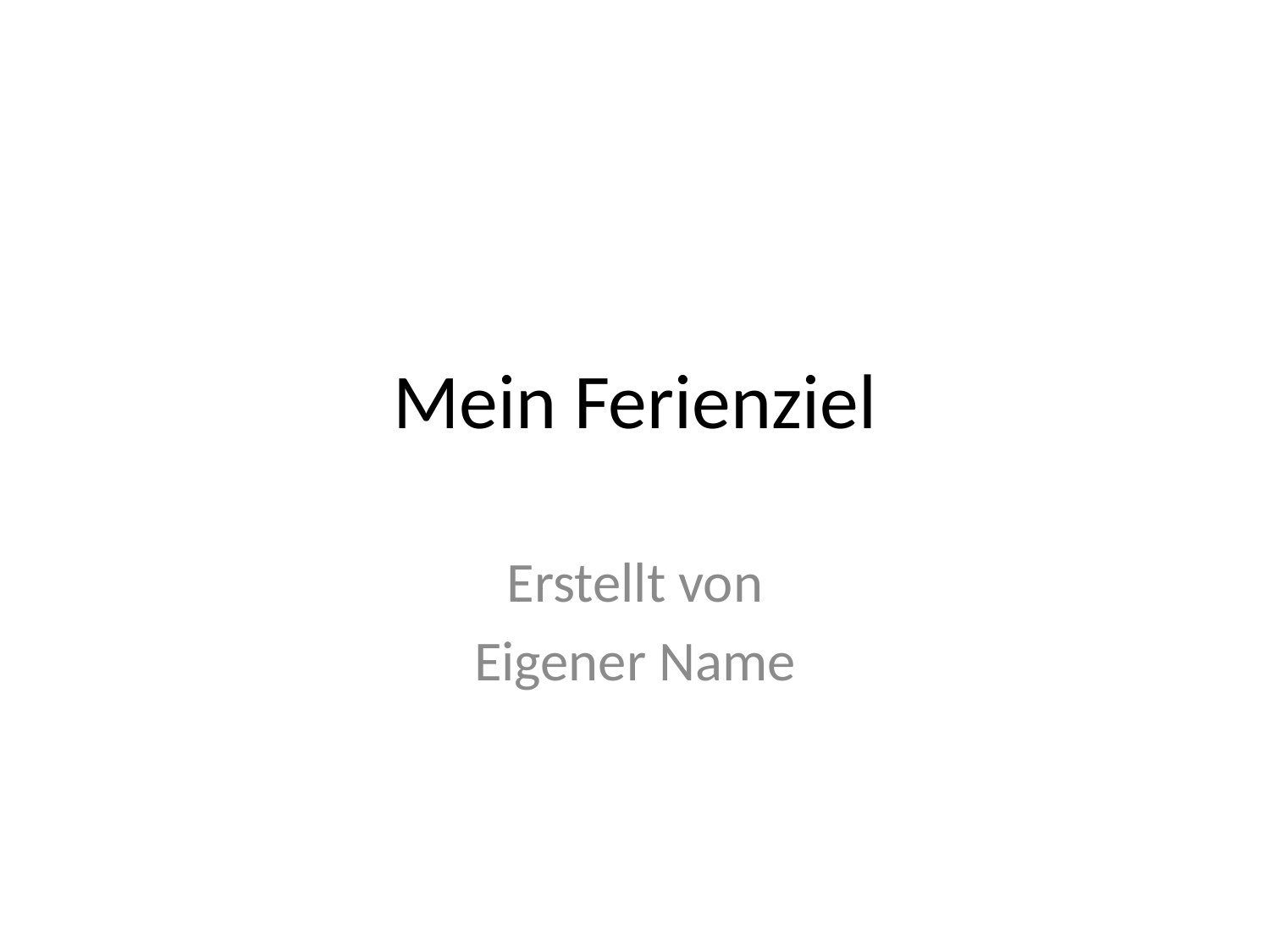

# Mein Ferienziel
Erstellt von
Eigener Name